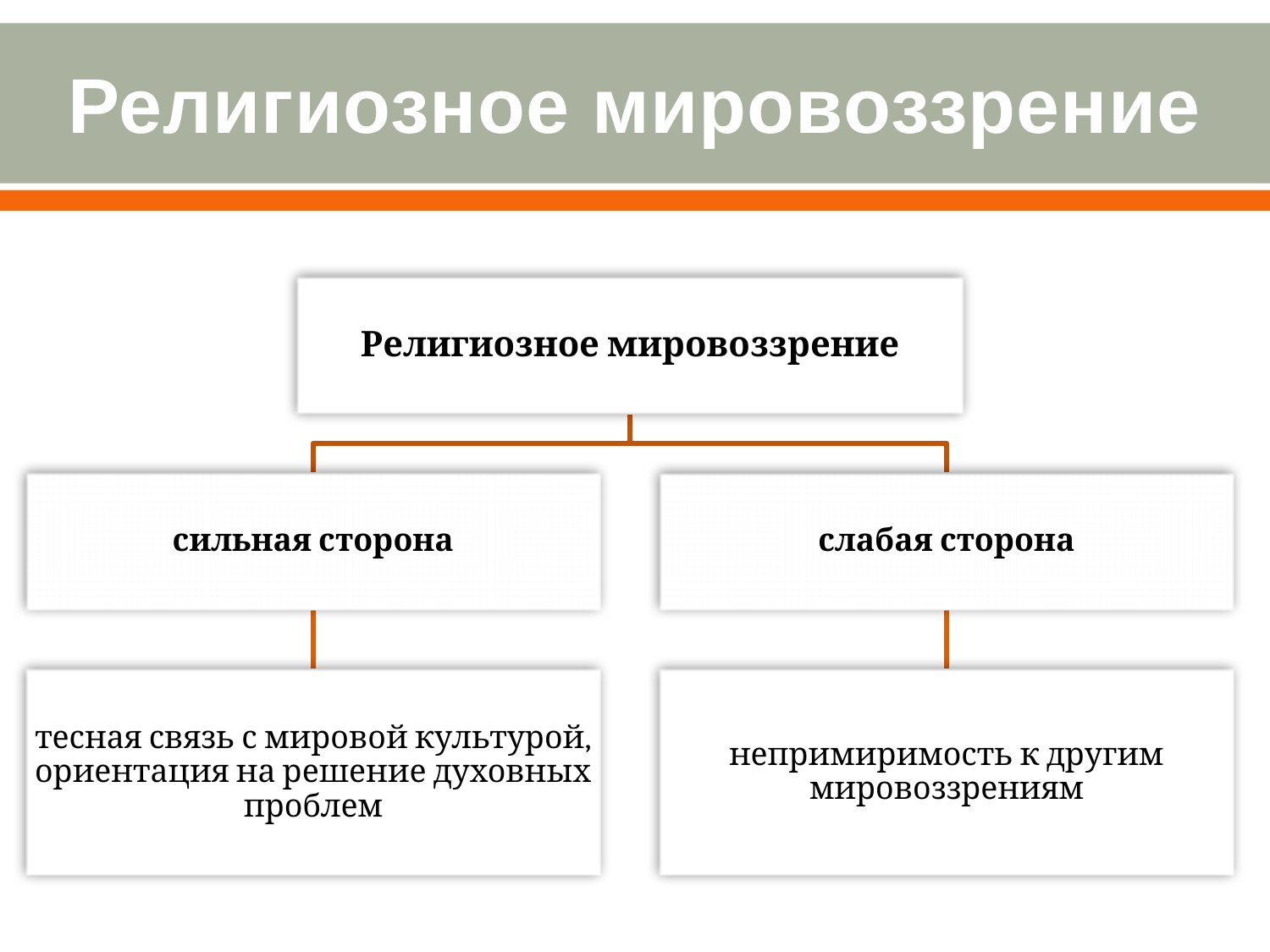

# Религиозное мировоззрение
Религиозное мировоззрение
сильная сторона
тесная связь с мировой культурой, ориентация на решение духовных проблем
слабая сторона
непримиримость к другим мировоззрениям